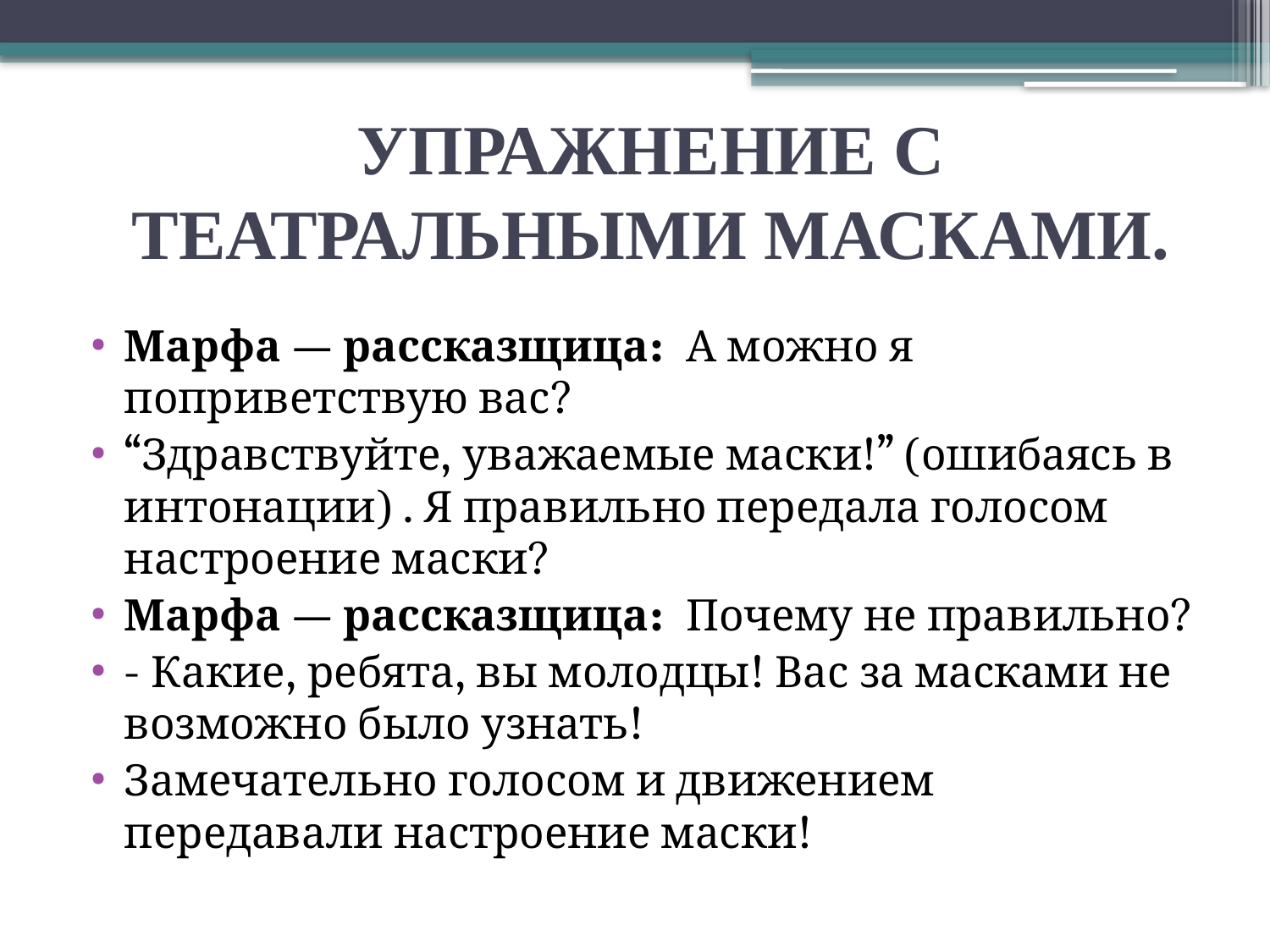

# УПРАЖНЕНИЕ С ТЕАТРАЛЬНЫМИ МАСКАМИ.
Марфа — рассказщица:  А можно я поприветствую вас?
“Здравствуйте, уважаемые маски!” (ошибаясь в интонации) . Я правильно передала голосом настроение маски?
Марфа — рассказщица:  Почему не правильно?
- Какие, ребята, вы молодцы! Вас за масками не возможно было узнать!
Замечательно голосом и движением передавали настроение маски!